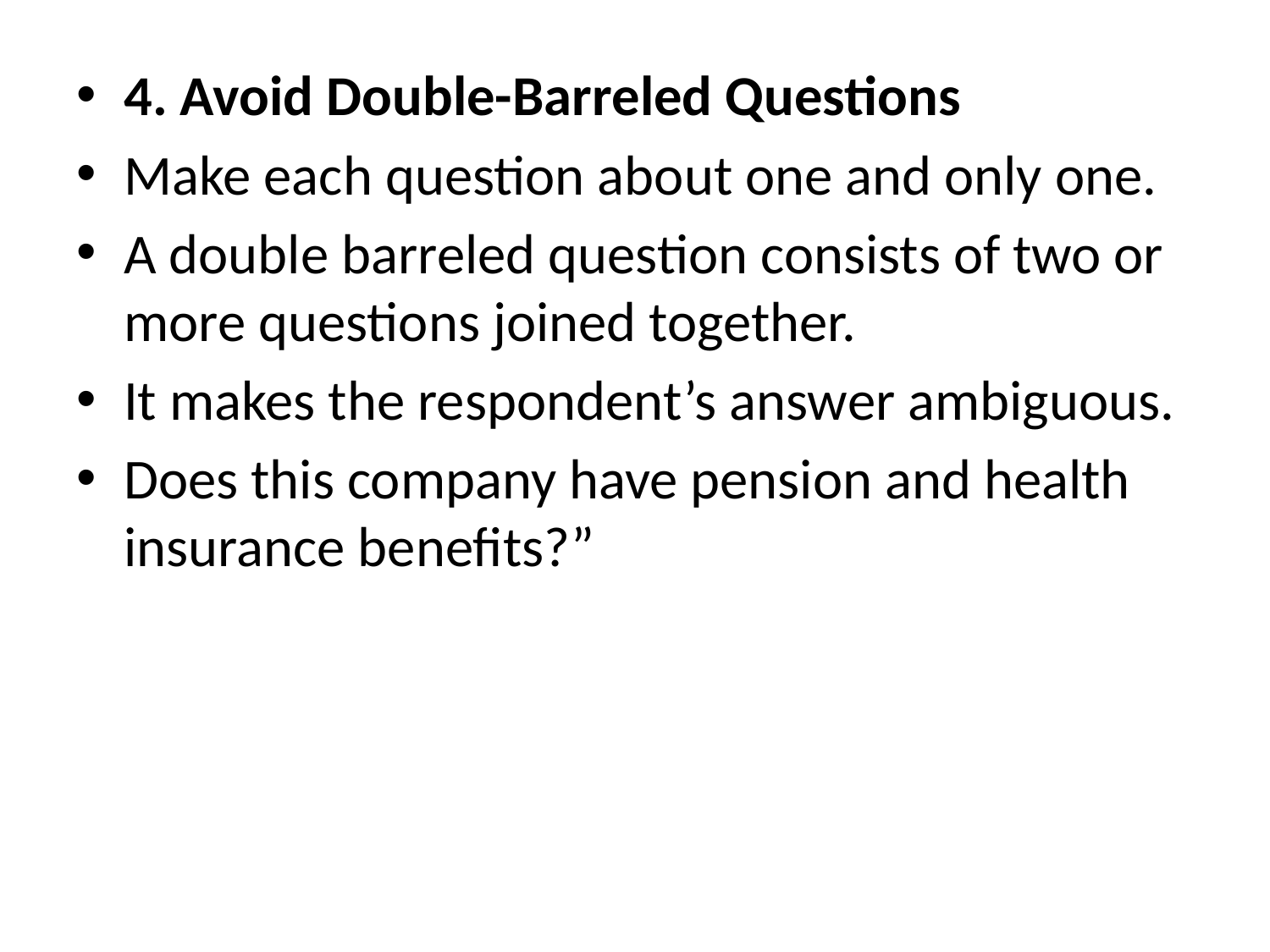

4. Avoid Double-Barreled Questions
Make each question about one and only one.
A double barreled question consists of two or more questions joined together.
It makes the respondent’s answer ambiguous.
Does this company have pension and health insurance benefits?”